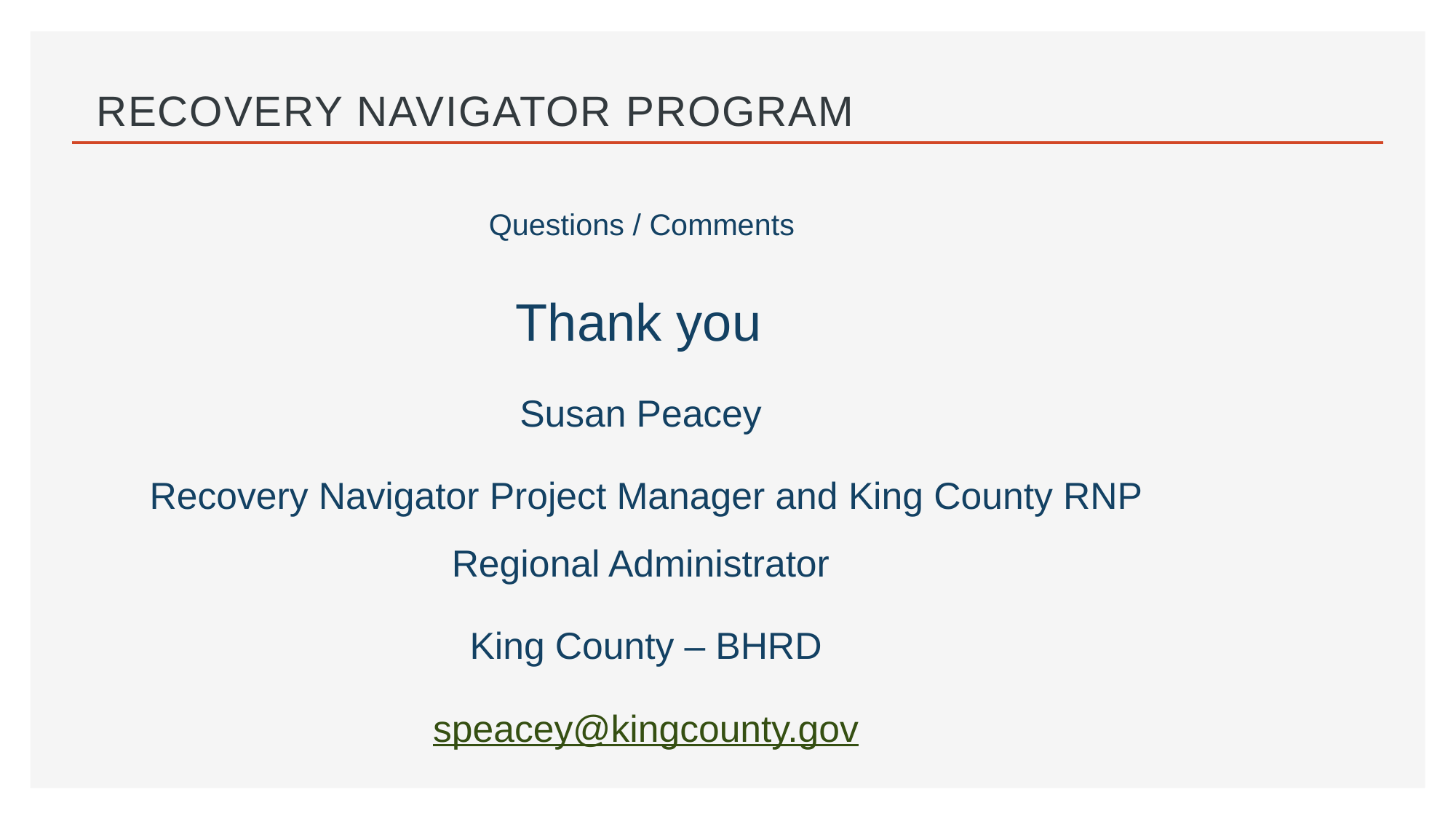

# Recovery Navigator Program
Questions / Comments
Thank you
Susan Peacey
Recovery Navigator Project Manager and King County RNP Regional Administrator
King County – BHRD
speacey@kingcounty.gov